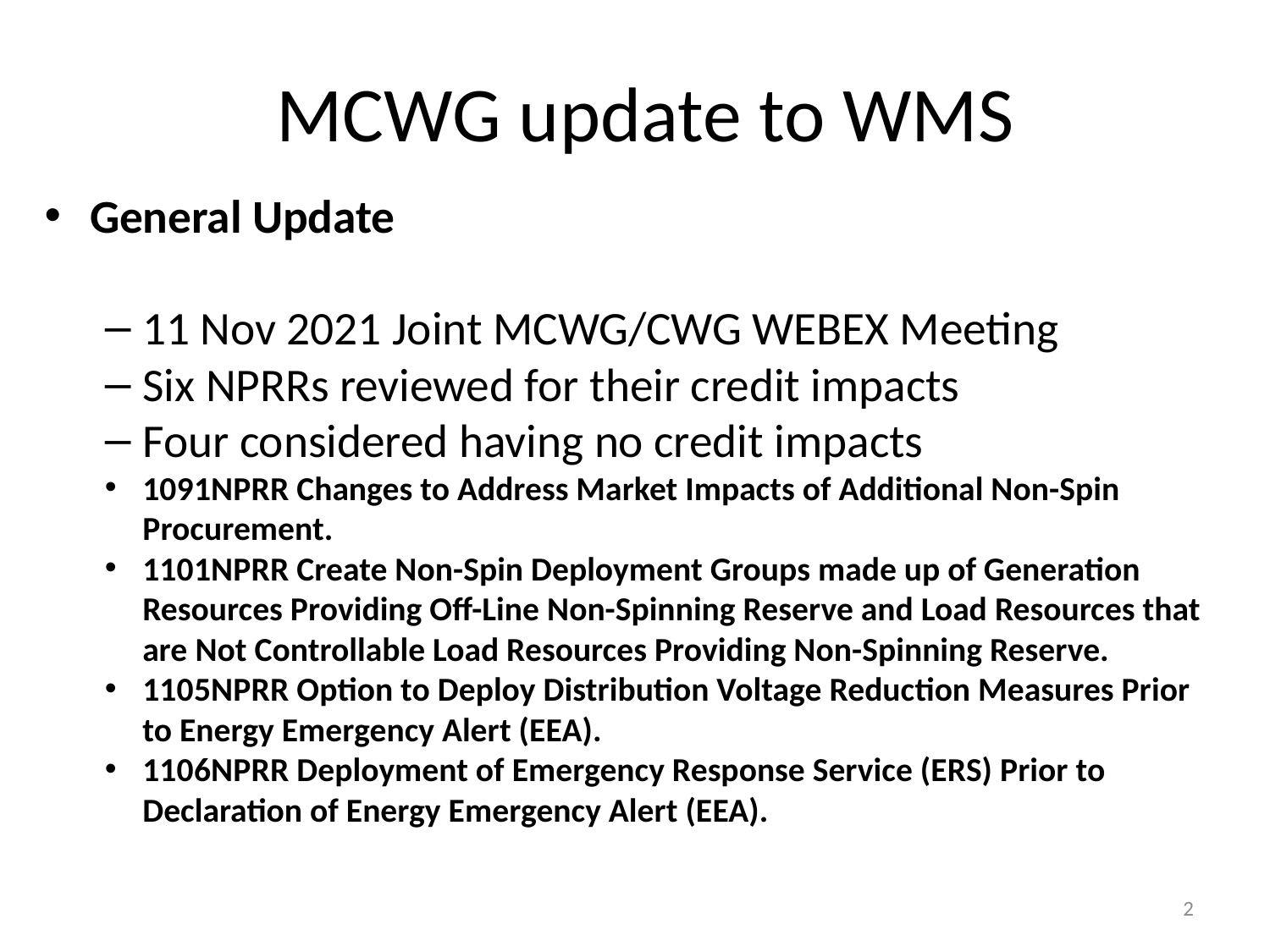

# MCWG update to WMS
General Update

11 Nov 2021 Joint MCWG/CWG WEBEX Meeting
Six NPRRs reviewed for their credit impacts
Four considered having no credit impacts
1091NPRR Changes to Address Market Impacts of Additional Non-Spin Procurement.
1101NPRR Create Non-Spin Deployment Groups made up of Generation Resources Providing Off-Line Non-Spinning Reserve and Load Resources that are Not Controllable Load Resources Providing Non-Spinning Reserve.
1105NPRR Option to Deploy Distribution Voltage Reduction Measures Prior to Energy Emergency Alert (EEA).
1106NPRR Deployment of Emergency Response Service (ERS) Prior to Declaration of Energy Emergency Alert (EEA).

2